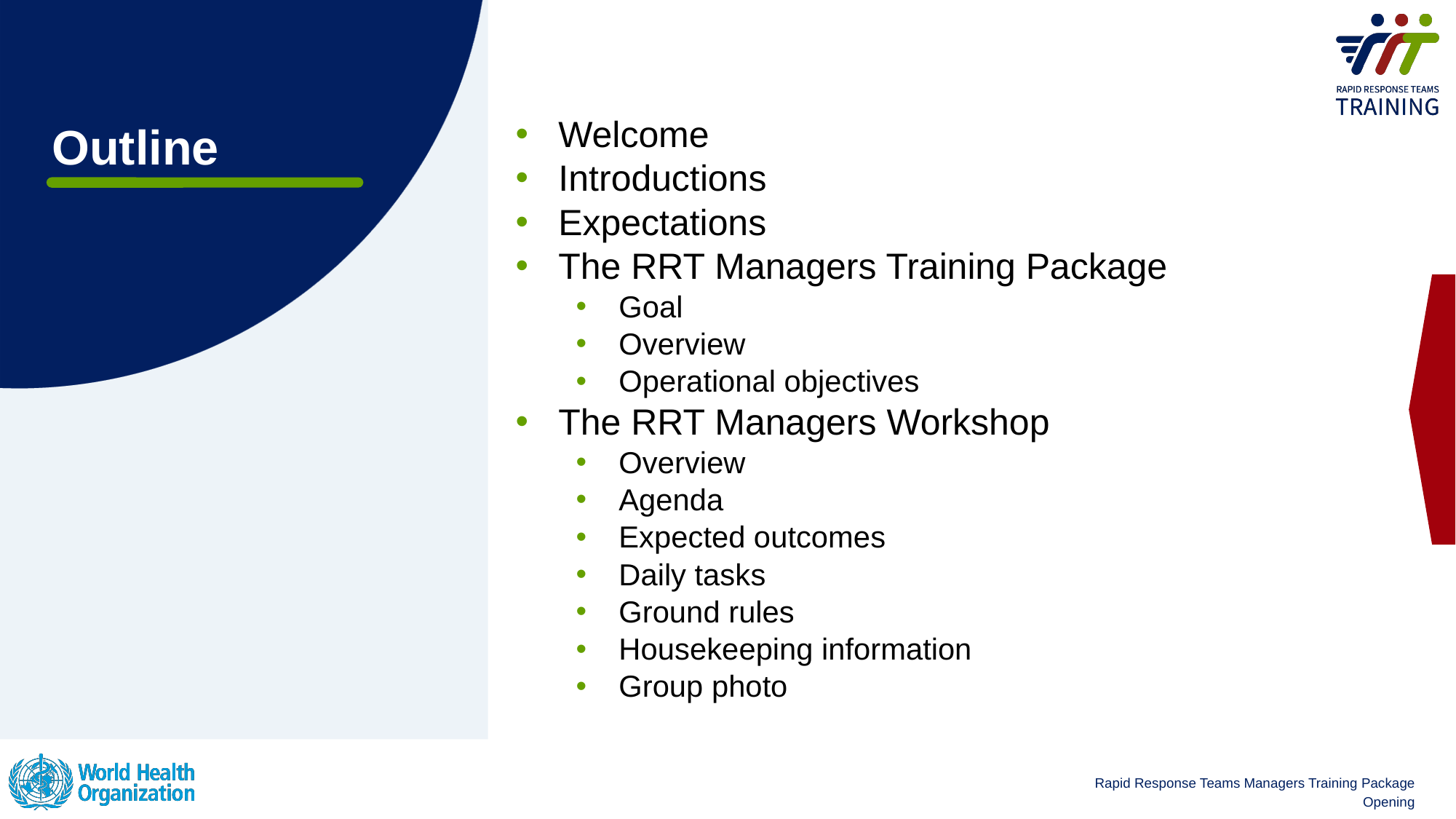

# Outline
Welcome
Introductions
Expectations
The RRT Managers Training Package
Goal
Overview
Operational objectives
The RRT Managers Workshop
Overview
Agenda
Expected outcomes
Daily tasks
Ground rules
Housekeeping information
Group photo